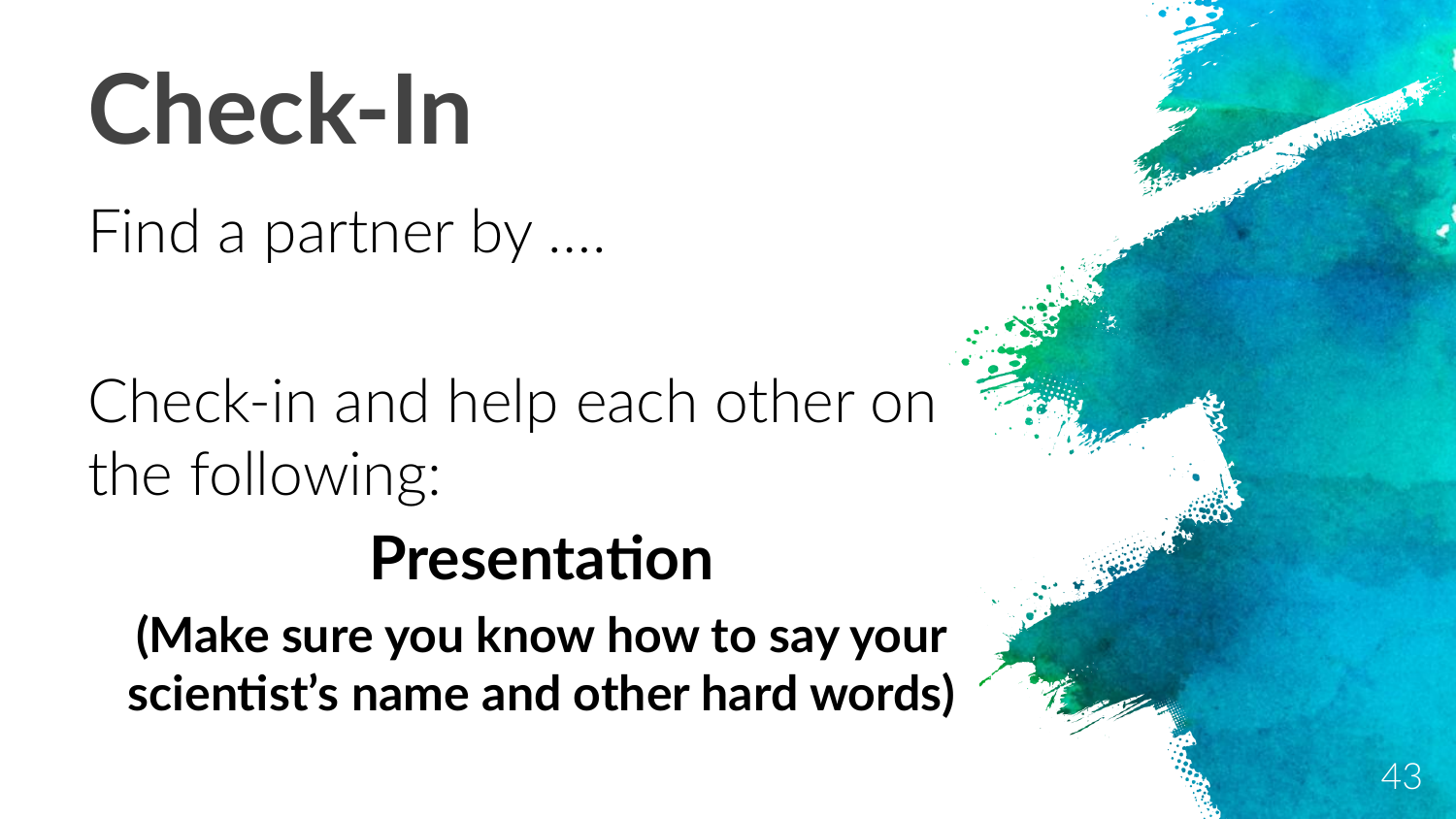

# Check-In
Find a partner by ….

Check-in and help each other on the following:
Presentation
(Make sure you know how to say your scientist’s name and other hard words)

43